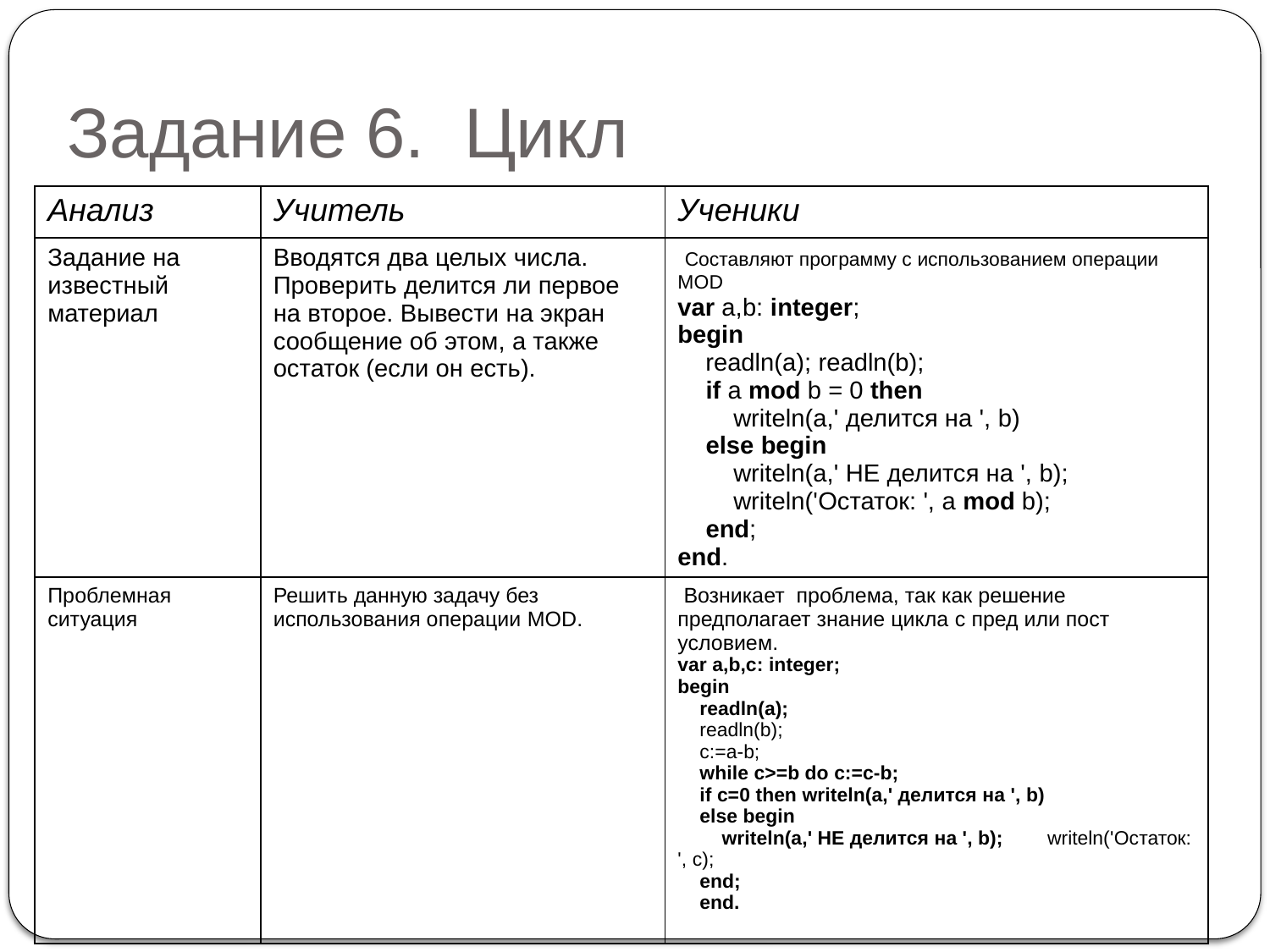

# Задание 6.  Цикл
| Анализ | Учитель | Ученики |
| --- | --- | --- |
| Задание на известный материал | Вводятся два целых числа. Проверить делится ли первое на второе. Вывести на экран сообщение об этом, а также остаток (если он есть). | Составляют программу с использованием операции MOD var a,b: integer; begin     readln(a); readln(b);     if a mod b = 0 then         writeln(a,' делится на ', b)     else begin         writeln(a,' НЕ делится на ', b);         writeln('Остаток: ', a mod b);     end; end. |
| Проблемная ситуация | Решить данную задачу без использования операции MOD. | Возникает проблема, так как решение предполагает знание цикла c пред или пост условием. var a,b,c: integer; begin readln(a); readln(b); c:=a-b; while c>=b do c:=c-b; if c=0 then writeln(a,' делится на ', b) else begin writeln(a,' НЕ делится на ', b); writeln('Остаток: ', c); end; end. |